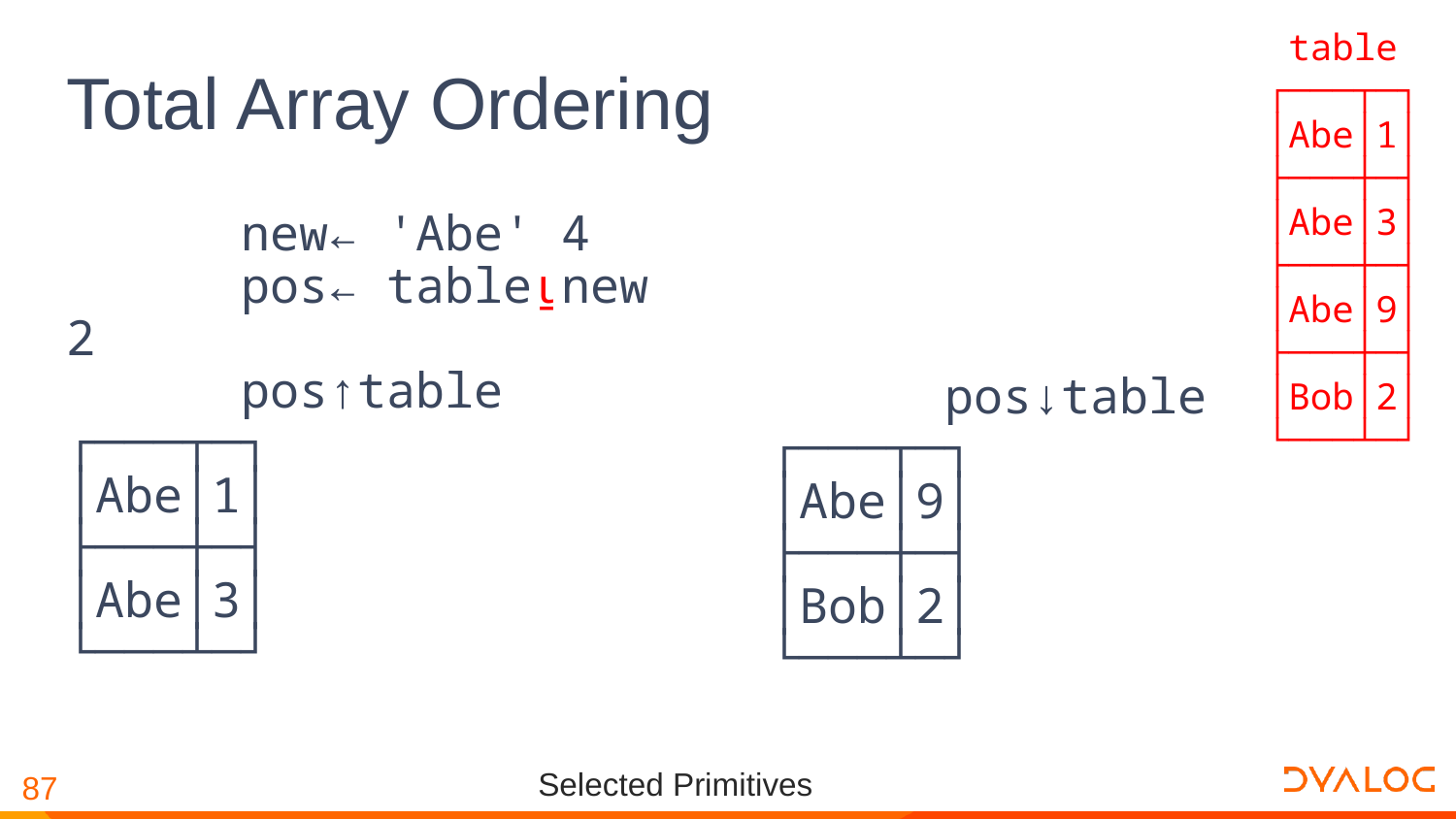

table
┌───┬─┐
│Abe│1│
├───┼─┤
│Abe│3│
├───┼─┤
│Abe│9│
├───┼─┤
│Bob│2│
└───┴─┘

# Total Array Ordering
      new← 'Abe' 4
      pos← table⍸new
2
      pos↑table
┌───┬─┐
│Abe│1│
├───┼─┤
│Abe│3│
└───┴─┘

      pos↓table
┌───┬─┐
│Abe│9│
├───┼─┤
│Bob│2│
└───┴─┘